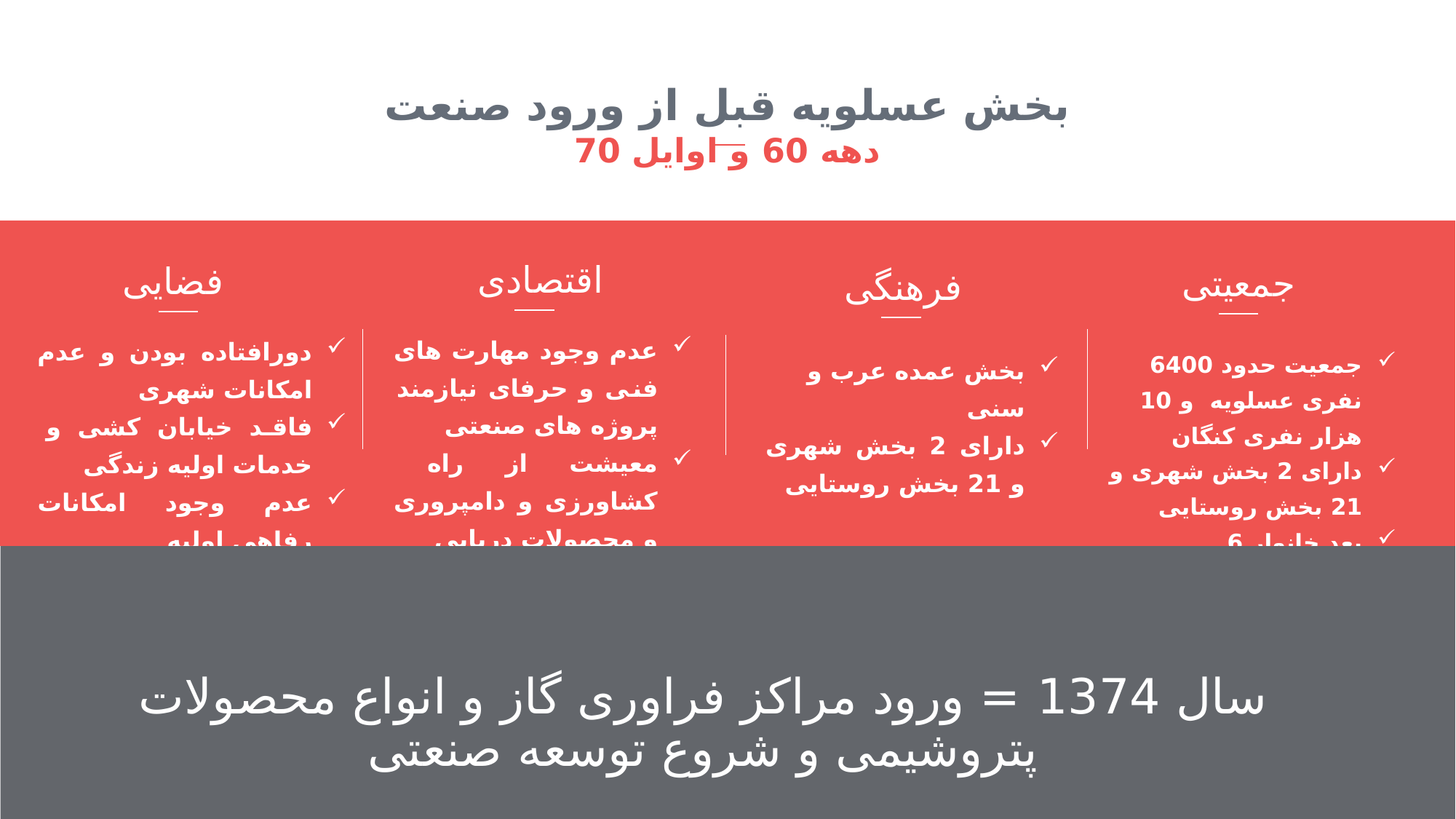

بخش عسلویه قبل از ورود صنعت دهه 60 و اوایل 70

اقتصادی
عدم وجود مهارت های فنی و حرفای نیازمند پروژه های صنعتی
معیشت از راه کشاورزی و دامپروری و محصولات دریایی
فضایی
دورافتاده بودن و عدم امکانات شهری
فاقد خیابان کشی و خدمات اولیه زندگی
عدم وجود امکانات رفاهی اولیه
جمعیتی
جمعیت حدود 6400 نفری عسلویه  و 10 هزار نفری کنگان
دارای 2 بخش شهری و 21 بخش روستایی
بعد خانوار 6
فرهنگی
بخش عمده عرب و سنی
دارای 2 بخش شهری و 21 بخش روستایی

سال 1374 = ورود مراکز فراوری گاز و انواع محصولات پتروشیمی و شروع توسعه صنعتی